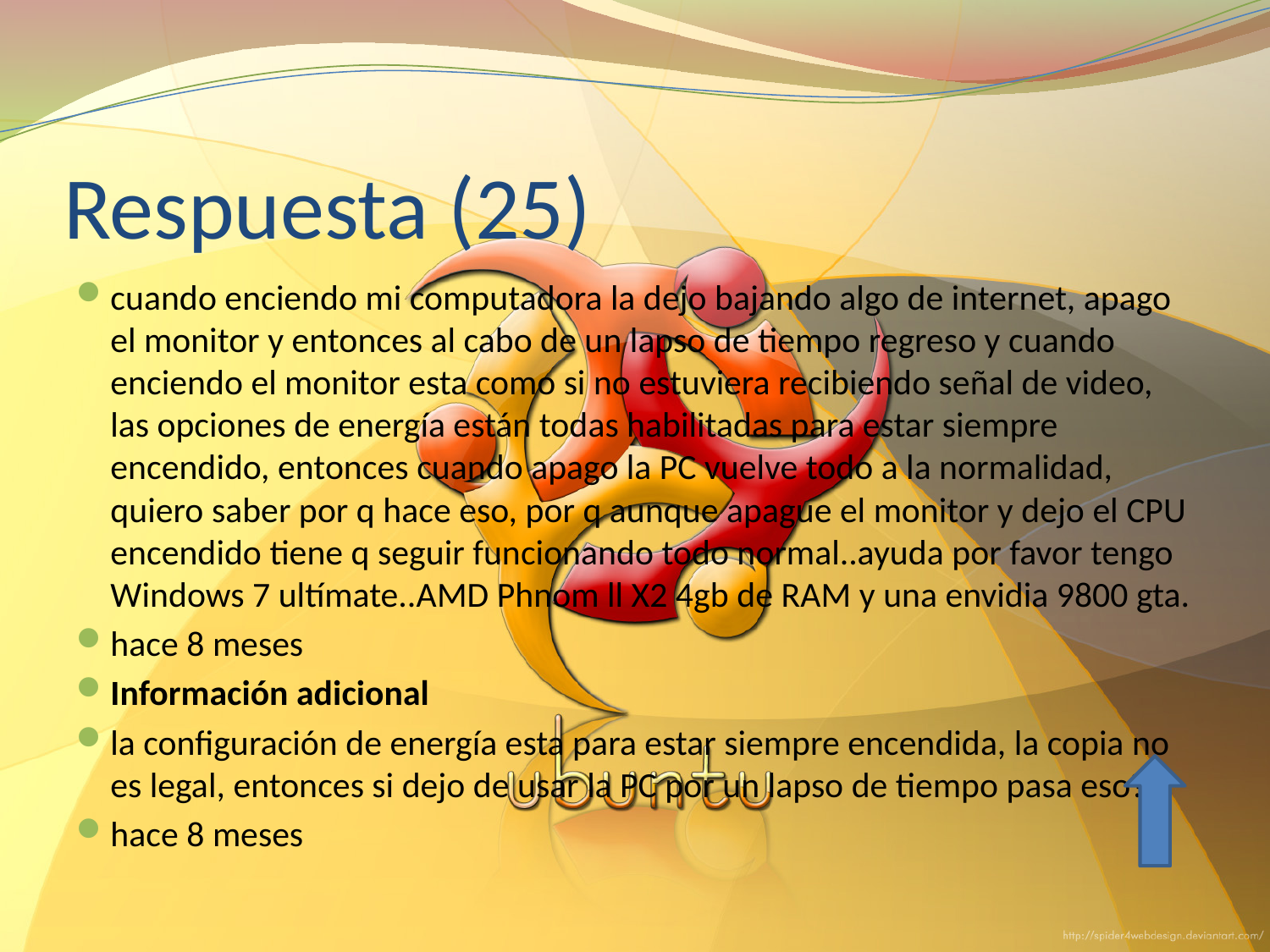

# Respuesta (25)
cuando enciendo mi computadora la dejo bajando algo de internet, apago el monitor y entonces al cabo de un lapso de tiempo regreso y cuando enciendo el monitor esta como si no estuviera recibiendo señal de video, las opciones de energía están todas habilitadas para estar siempre encendido, entonces cuando apago la PC vuelve todo a la normalidad, quiero saber por q hace eso, por q aunque apague el monitor y dejo el CPU encendido tiene q seguir funcionando todo normal..ayuda por favor tengo Windows 7 ultímate..AMD Phnom ll X2 4gb de RAM y una envidia 9800 gta.
hace 8 meses
Información adicional
la configuración de energía esta para estar siempre encendida, la copia no es legal, entonces si dejo de usar la PC por un lapso de tiempo pasa eso?
hace 8 meses